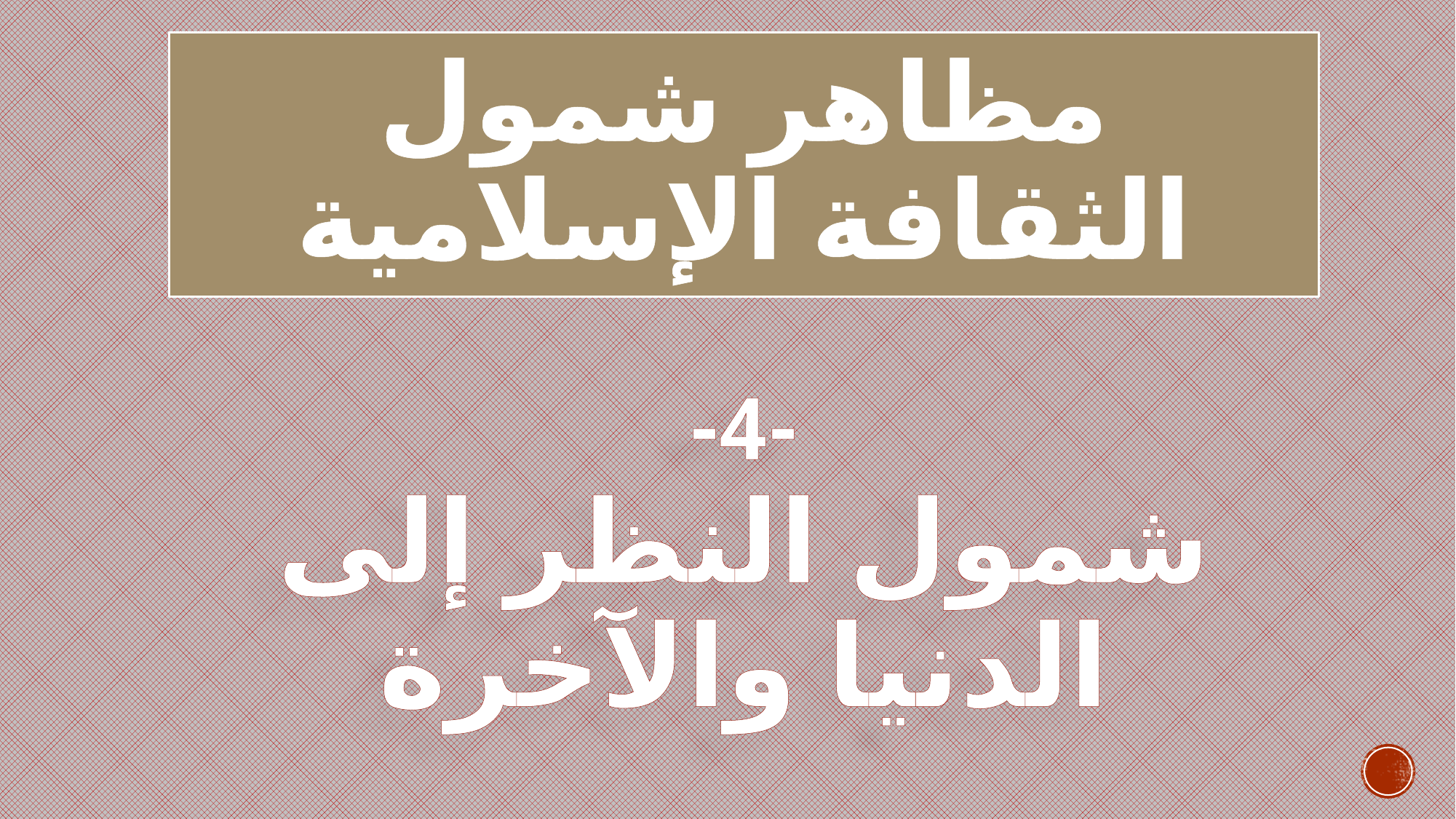

# مظاهر شمول الثقافة الإسلامية

-4-
شمول النظر إلى الدنيا والآخرة